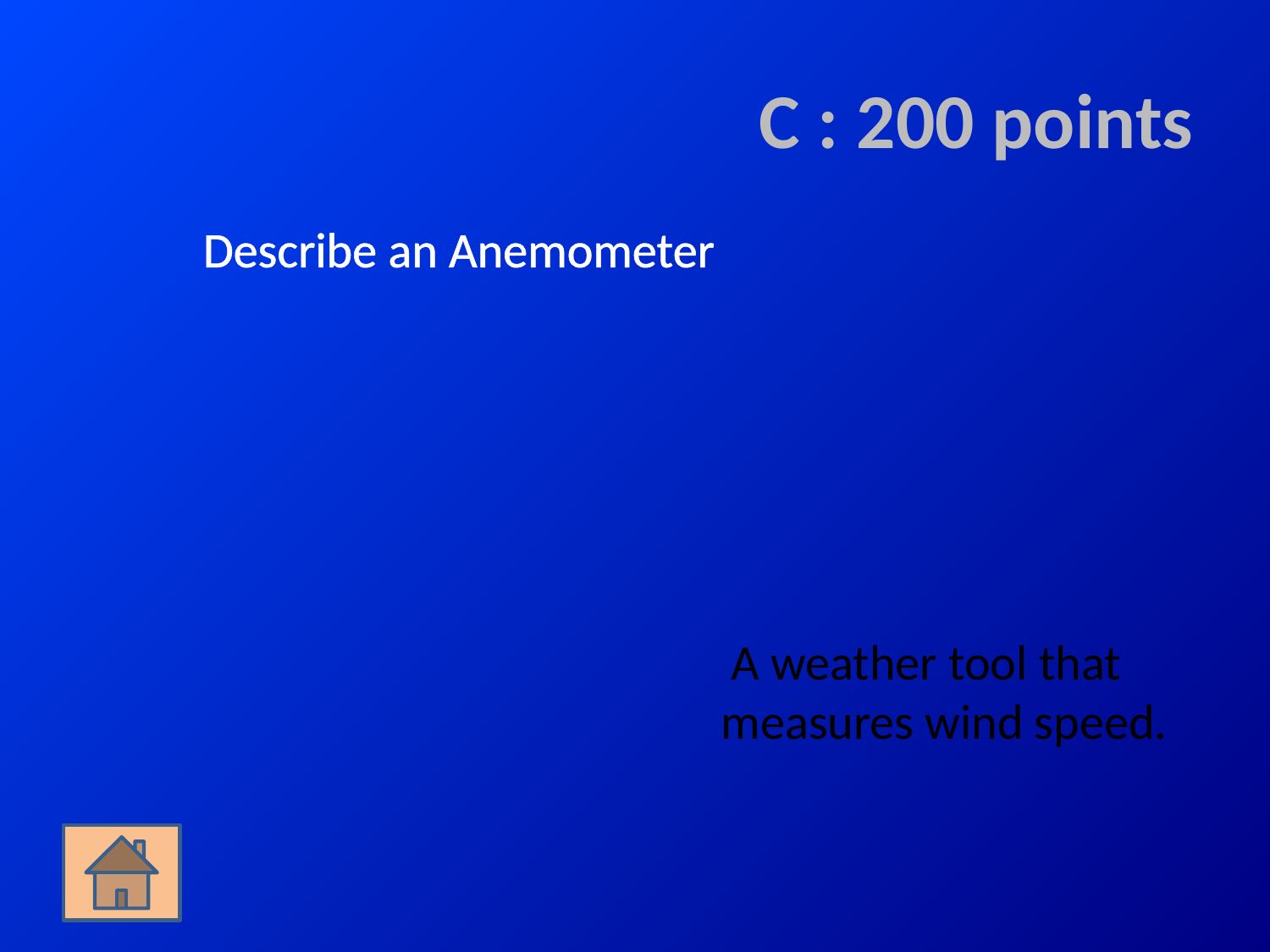

# C : 200 points
Describe an Anemometer
A weather tool that measures wind speed.